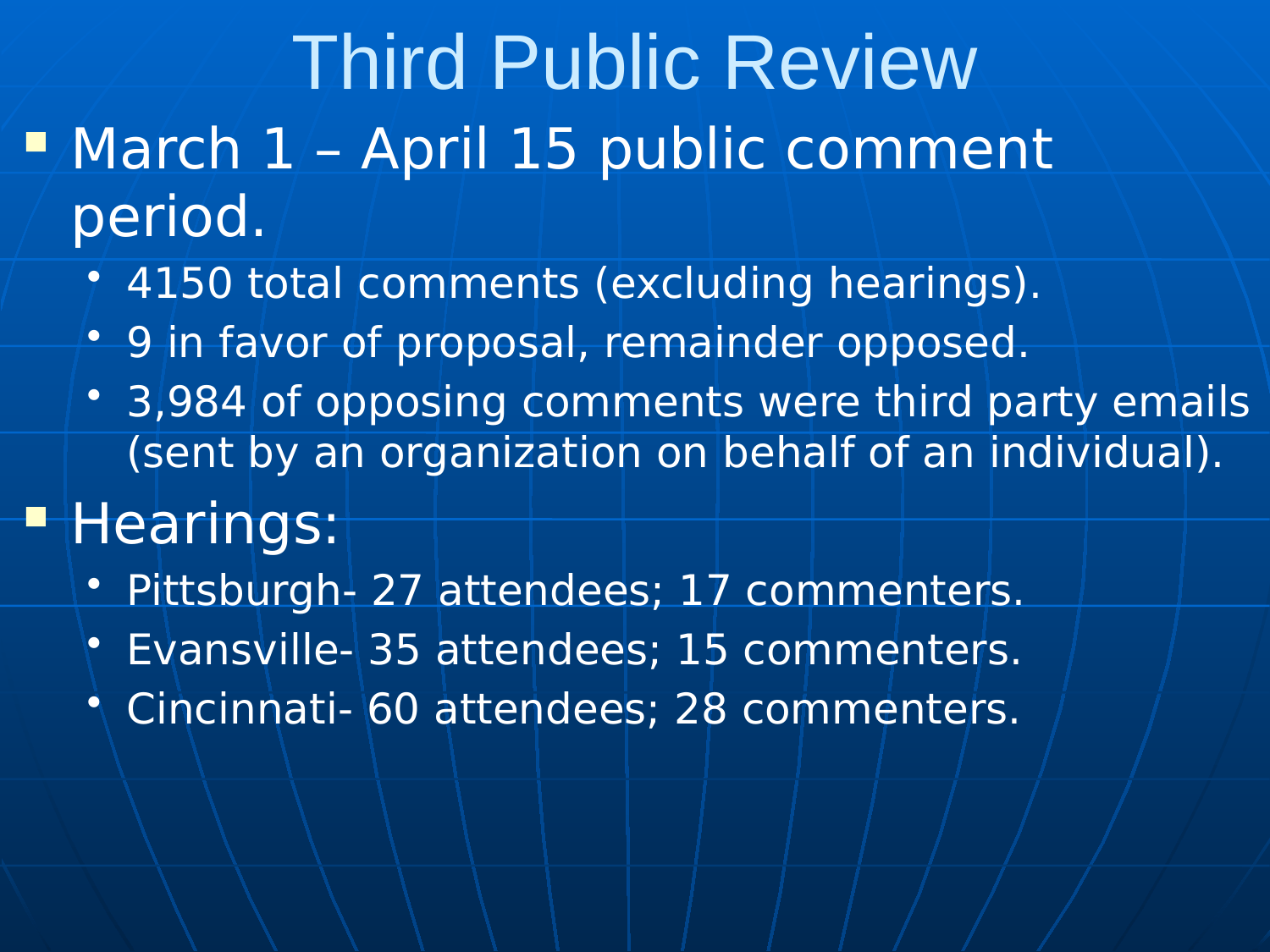

# Third Public Review
March 1 – April 15 public comment period.
4150 total comments (excluding hearings).
9 in favor of proposal, remainder opposed.
3,984 of opposing comments were third party emails (sent by an organization on behalf of an individual).
Hearings:
Pittsburgh- 27 attendees; 17 commenters.
Evansville- 35 attendees; 15 commenters.
Cincinnati- 60 attendees; 28 commenters.